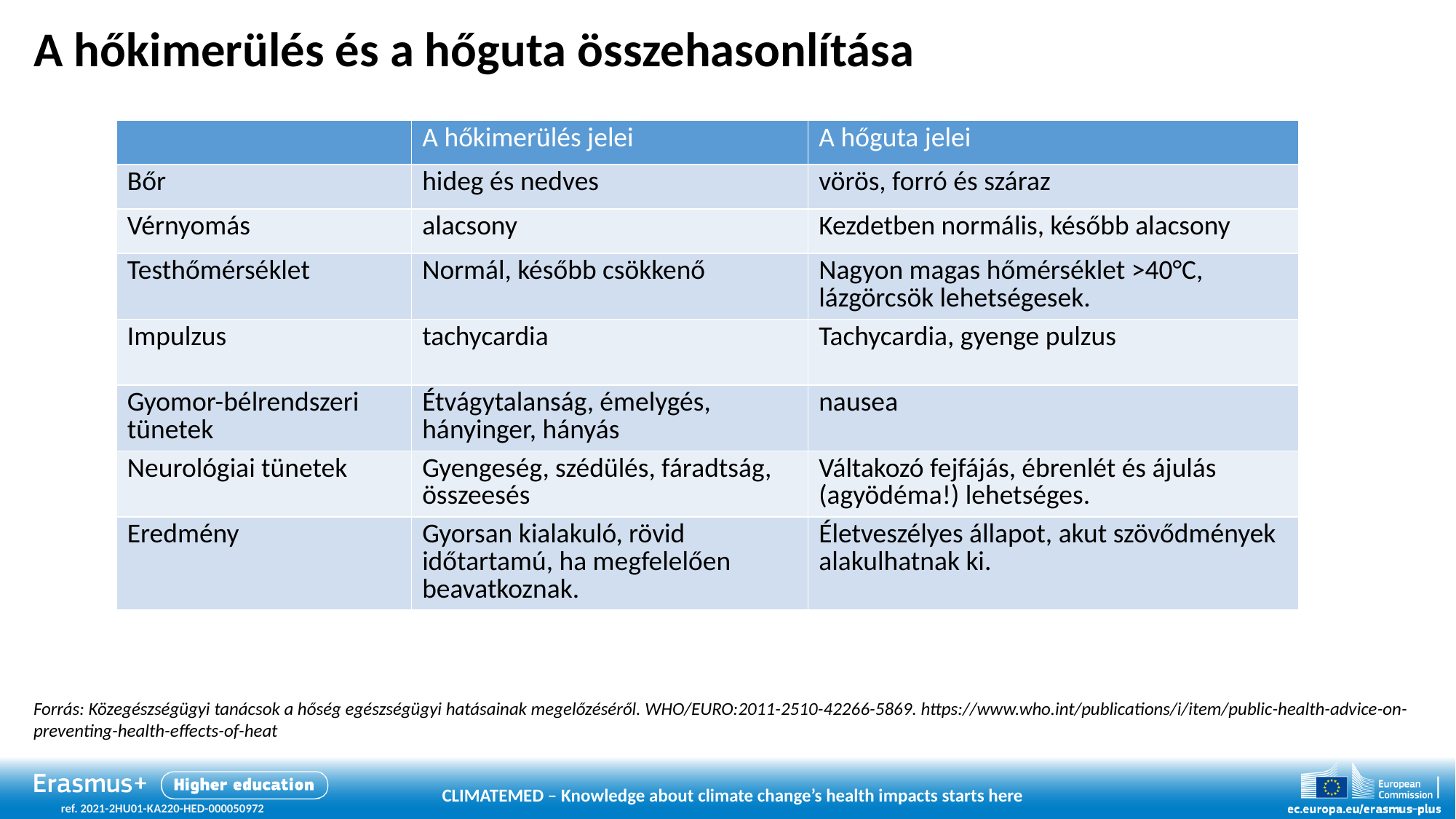

# A hőkimerülés és a hőguta összehasonlítása
|  | A hőkimerülés jelei | A hőguta jelei |
| --- | --- | --- |
| Bőr | hideg és nedves | vörös, forró és száraz |
| Vérnyomás | alacsony | Kezdetben normális, később alacsony |
| Testhőmérséklet | Normál, később csökkenő | Nagyon magas hőmérséklet >40°C, lázgörcsök lehetségesek. |
| Impulzus | tachycardia | Tachycardia, gyenge pulzus |
| Gyomor-bélrendszeri tünetek | Étvágytalanság, émelygés, hányinger, hányás | nausea |
| Neurológiai tünetek | Gyengeség, szédülés, fáradtság, összeesés | Váltakozó fejfájás, ébrenlét és ájulás (agyödéma!) lehetséges. |
| Eredmény | Gyorsan kialakuló, rövid időtartamú, ha megfelelően beavatkoznak. | Életveszélyes állapot, akut szövődmények alakulhatnak ki. |
Forrás: Közegészségügyi tanácsok a hőség egészségügyi hatásainak megelőzéséről. WHO/EURO:2011-2510-42266-5869. https://www.who.int/publications/i/item/public-health-advice-on-preventing-health-effects-of-heat